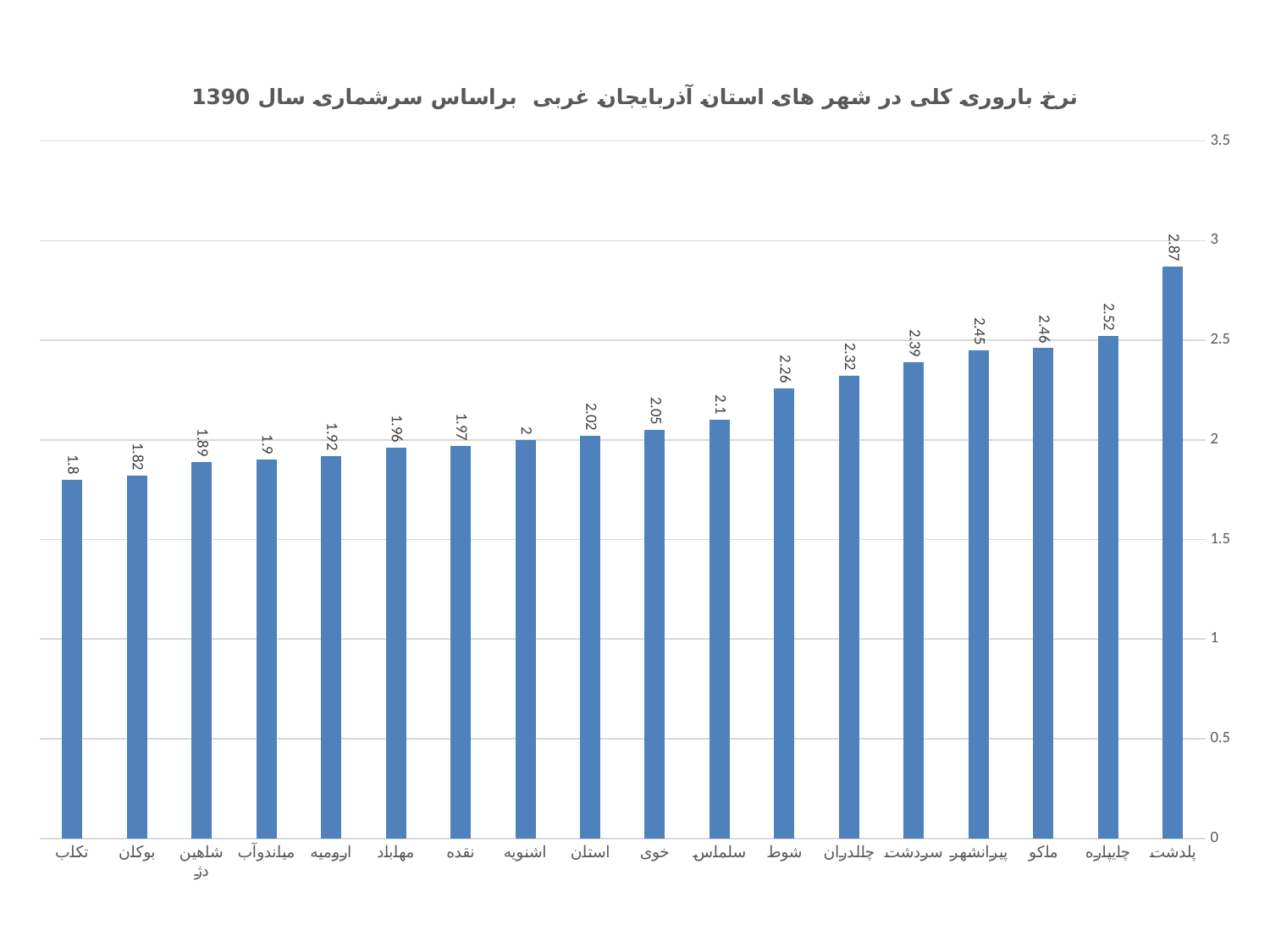

### Chart: نرخ باروری کلی در شهر های استان آذربایجان غربی  براساس سرشماری سال 1390

| Category |  |
|---|---|
| پلدشت | 2.87 |
| چایپاره | 2.52 |
| ماکو | 2.46 |
| پیرانشهر | 2.45 |
| سردشت | 2.39 |
| چالدران | 2.319999999999998 |
| شوط | 2.26 |
| سلماس | 2.1 |
| خوی | 2.05 |
| استان | 2.02 |
| اشنویه | 2.0 |
| نقده | 1.97 |
| مهاباد | 1.96 |
| ارومیه | 1.92 |
| میاندوآب | 1.9 |
| شاهین دژ | 1.89 |
| بوکان | 1.82 |
| تکاب | 1.8 |